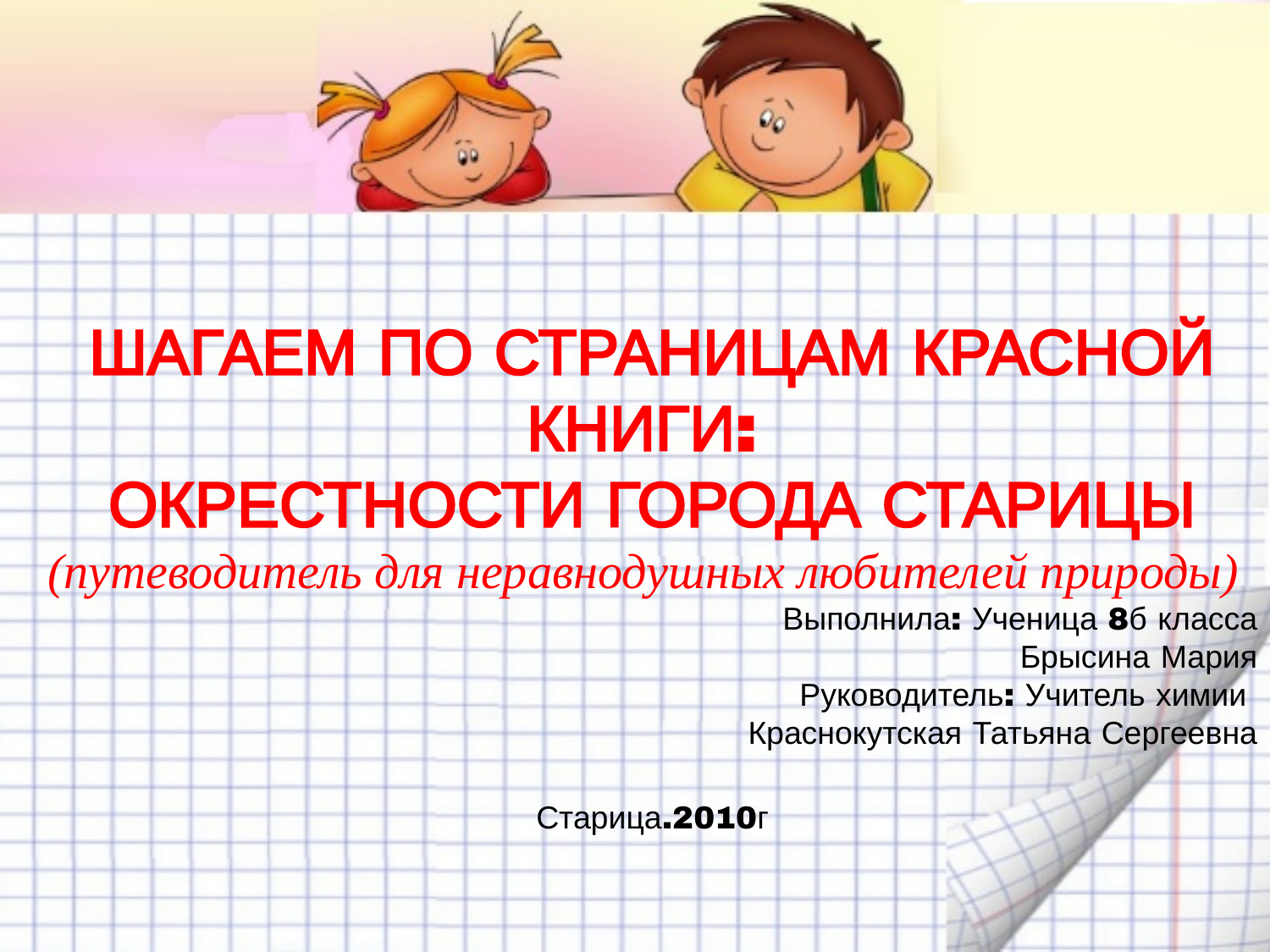

ШАГАЕМ ПО СТРАНИЦАМ КРАСНОЙ КНИГИ:
ОКРЕСТНОСТИ ГОРОДА СТАРИЦЫ
(путеводитель для неравнодушных любителей природы)
Выполнила: Ученица 8б класса
Брысина Мария
Руководитель: Учитель химии
Краснокутская Татьяна Сергеевна

Старица.2010г